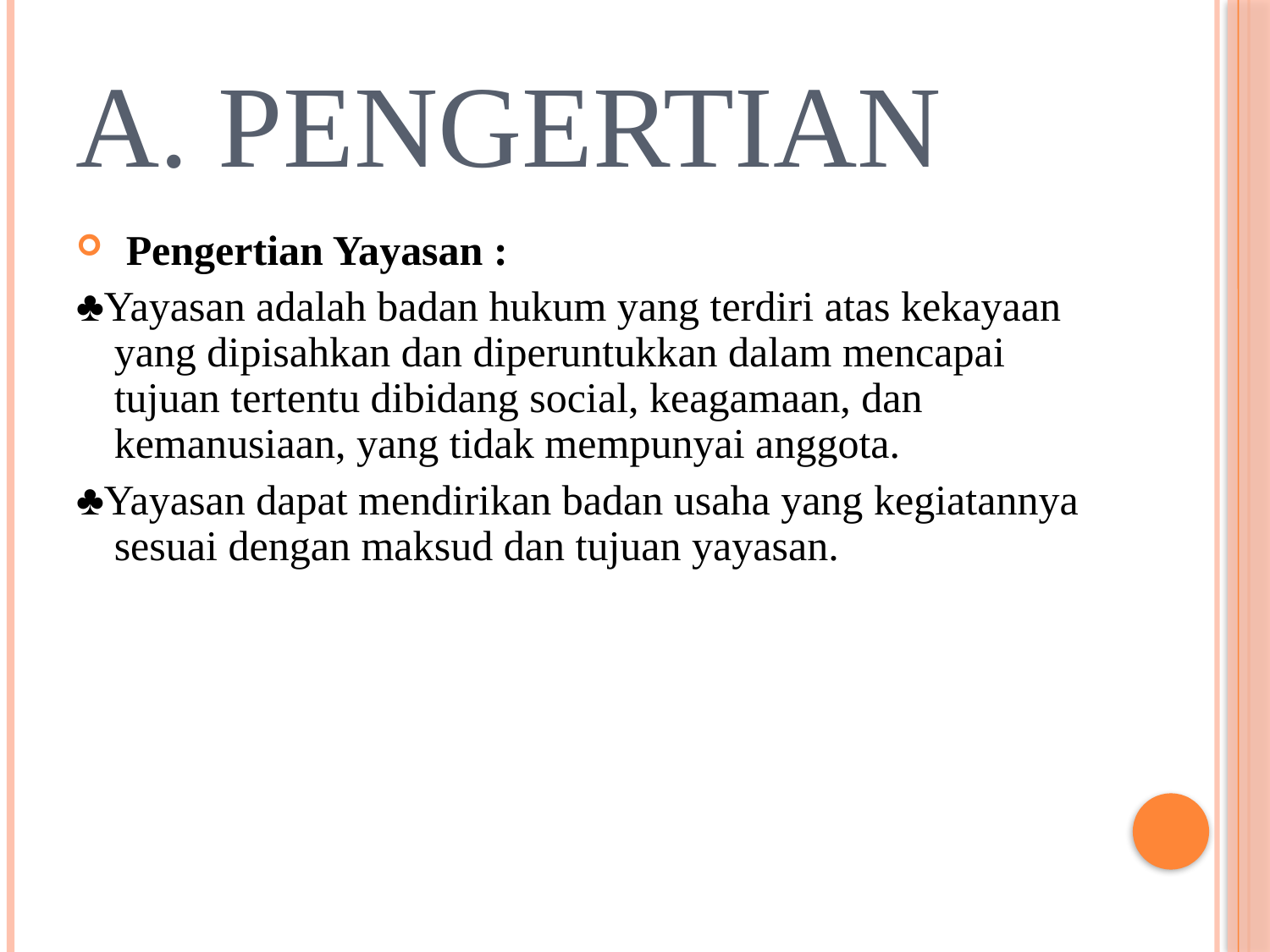

# a. Pengertian
 Pengertian Yayasan :
♣Yayasan adalah badan hukum yang terdiri atas kekayaan yang dipisahkan dan diperuntukkan dalam mencapai tujuan tertentu dibidang social, keagamaan, dan kemanusiaan, yang tidak mempunyai anggota.
♣Yayasan dapat mendirikan badan usaha yang kegiatannya sesuai dengan maksud dan tujuan yayasan.